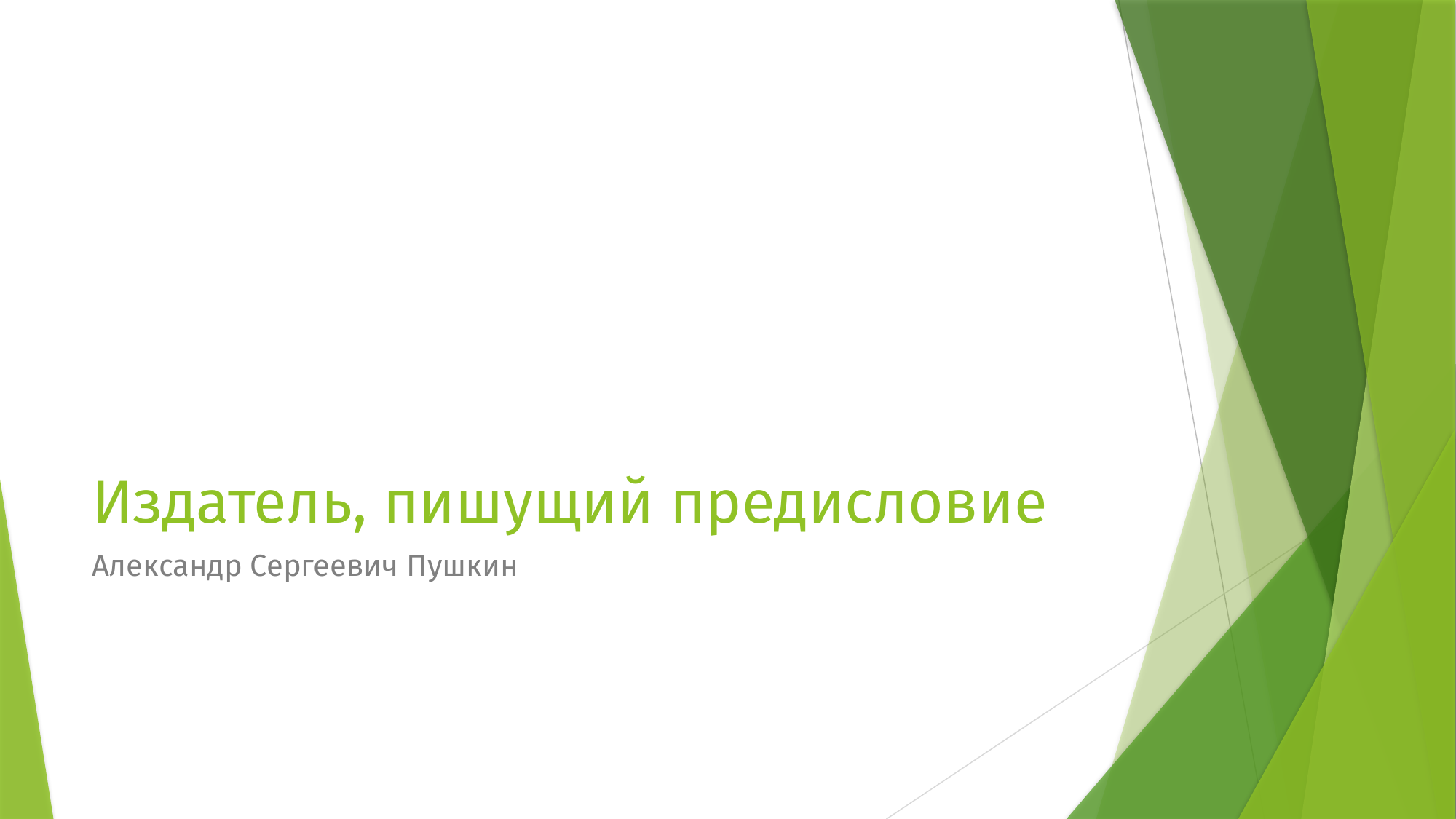

# Издатель, пишущий предисловие
Александр Сергеевич Пушкин